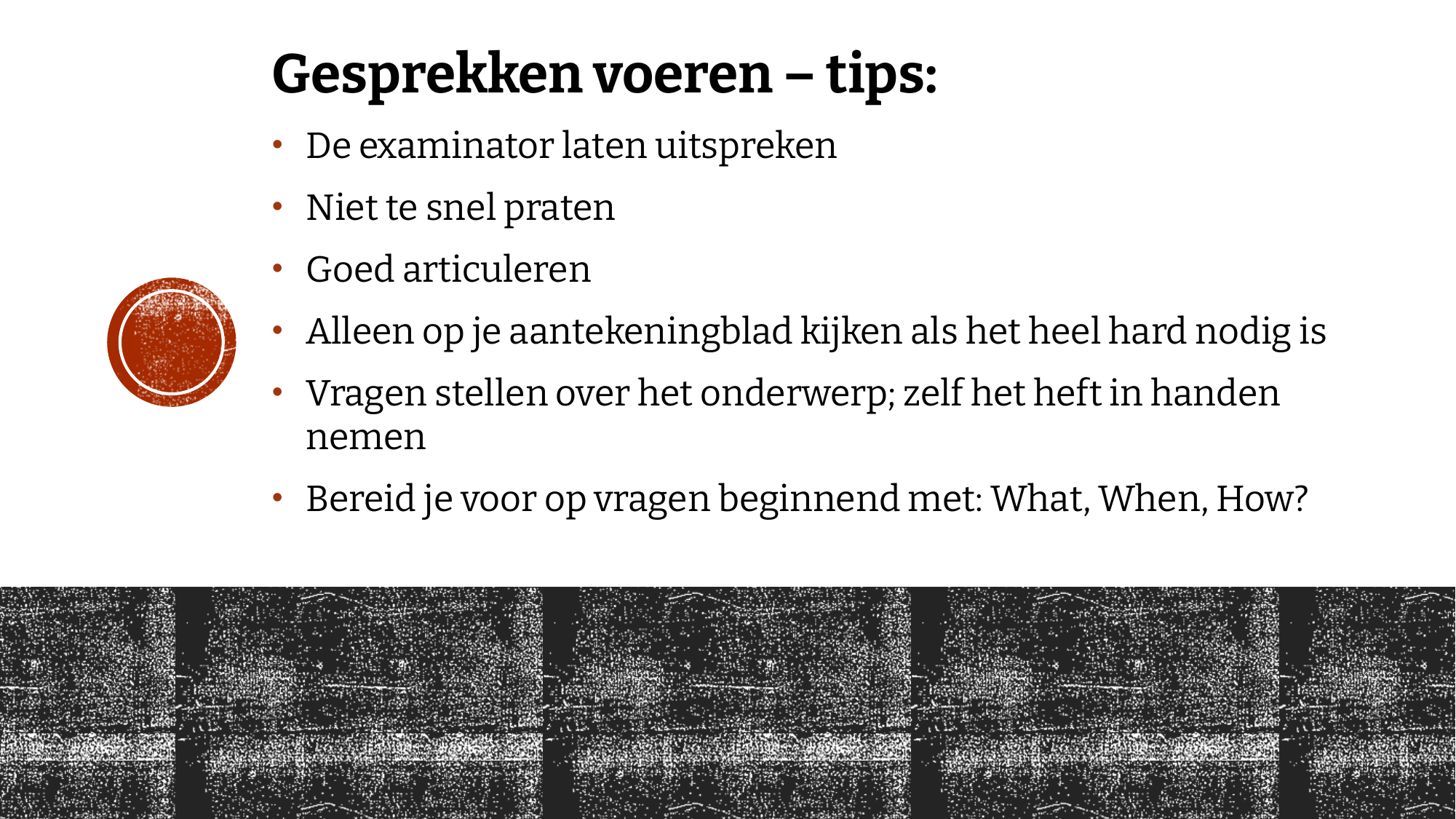

Gesprekken voeren – tips:
De examinator laten uitspreken
Niet te snel praten
Goed articuleren
Alleen op je aantekeningblad kijken als het heel hard nodig is
Vragen stellen over het onderwerp; zelf het heft in handen nemen
Bereid je voor op vragen beginnend met: What, When, How?